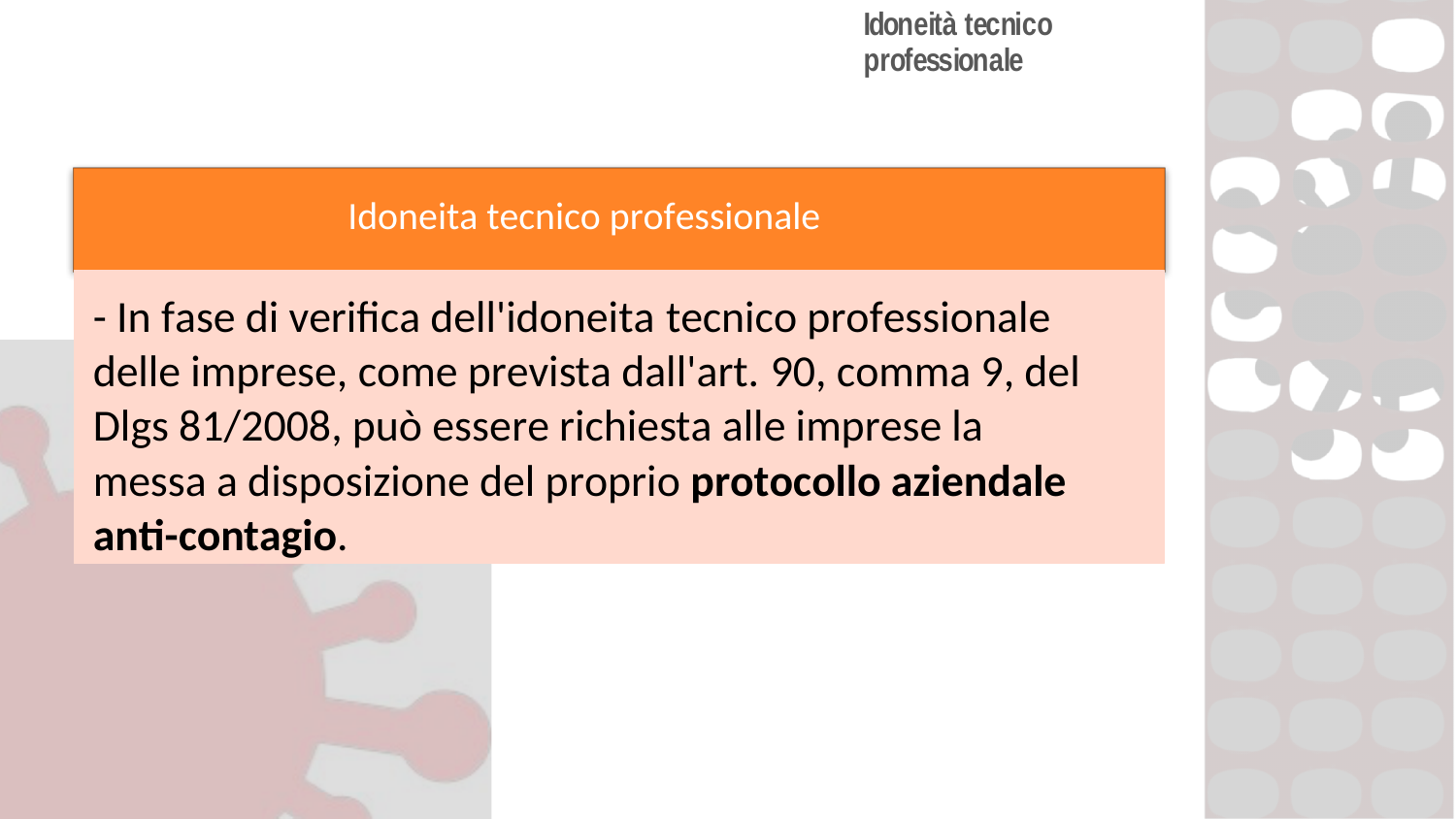

Idoneità tecnico professionale

Idoneita tecnico professionale

- In fase di verifica dell'idoneita tecnico professionale
delle imprese, come prevista dall'art. 90, comma 9, del
Dlgs 81/2008, può essere richiesta alle imprese la
messa a disposizione del proprio protocollo aziendale
anti-contagio.